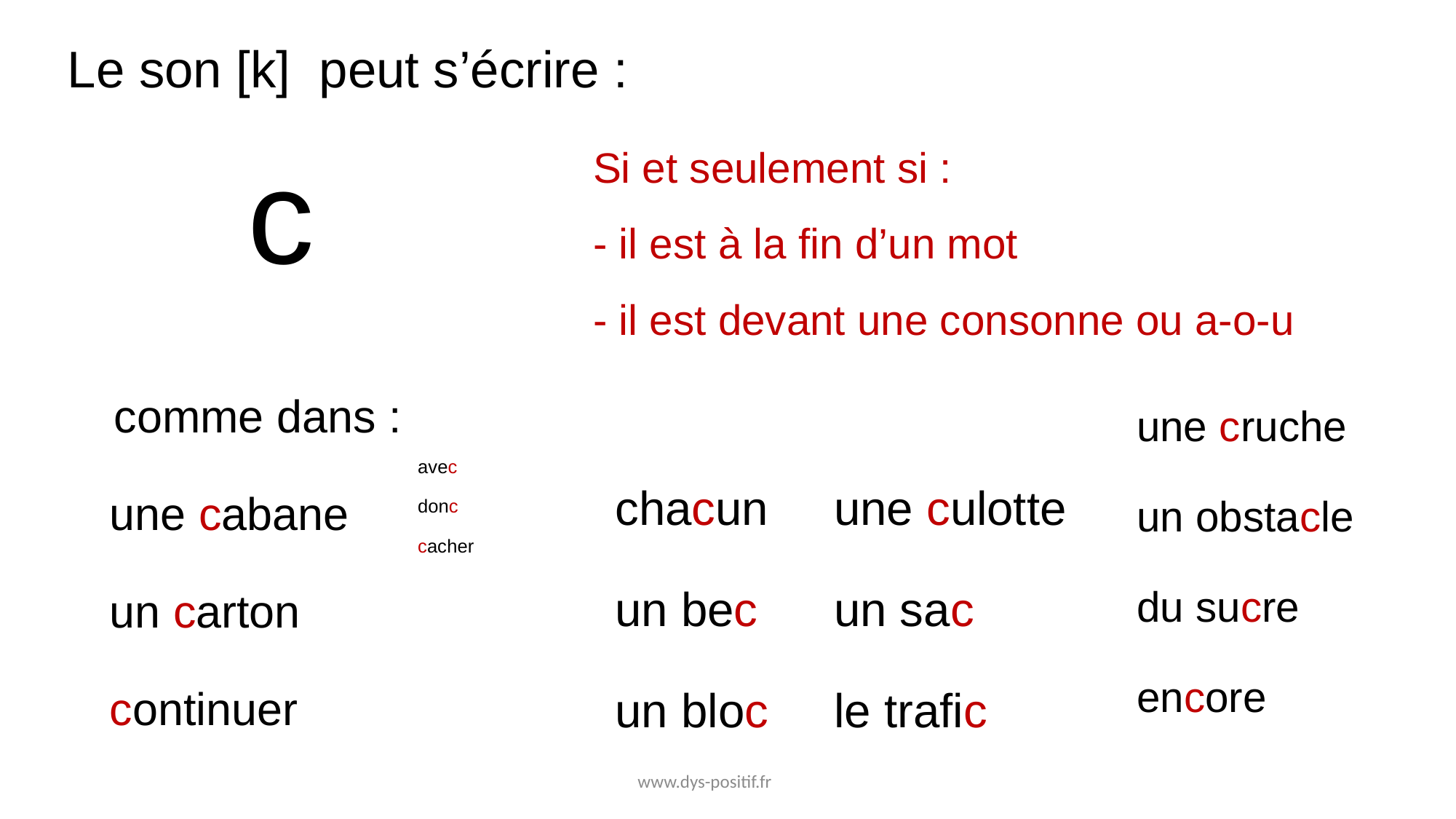

Le son [k]  peut s’écrire :
Si et seulement si :
- il est à la fin d’un mot
- il est devant une consonne ou a-o-u
c
 comme dans :
une cabane
un carton
continuer
une cruche
un obstacle
du sucre
encore
une culotte
un sac
le trafic
chacun
un bec
un bloc
avec
donc
cacher

www.dys-positif.fr